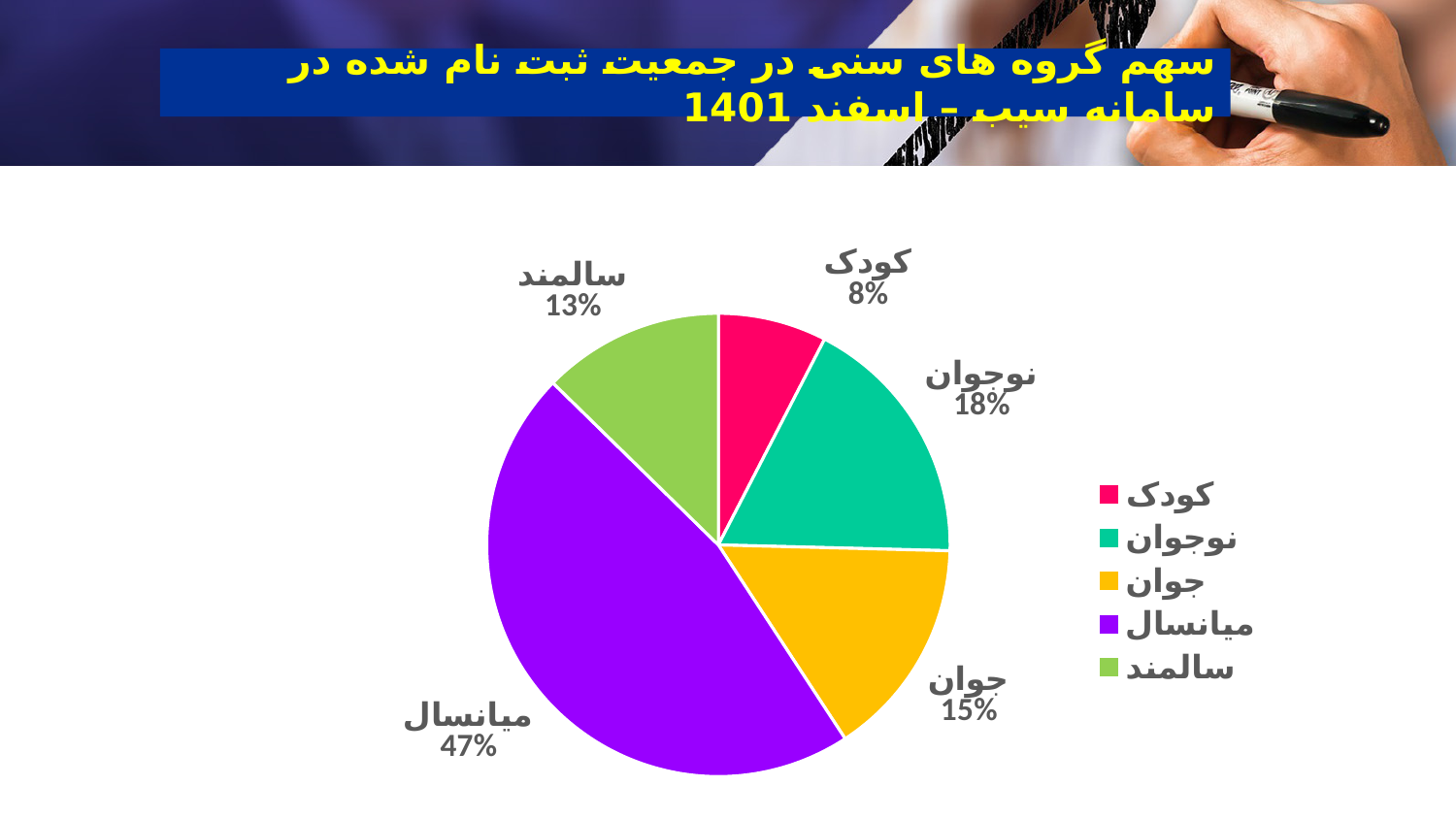

# سهم گروه های سنی در جمعیت ثبت نام شده در سامانه سیب – اسفند 1401

### Chart

| Category | Sales | Column1 |
|---|---|---|
| کودک | 7.583863052240529 | 7.583863052240529 |
| نوجوان | 17.818840023963784 | 17.818840023963784 |
| جوان | 15.379428418571859 | 15.379428418571859 |
| میانسال | 46.55416878313406 | 46.55416878313406 |
| سالمند | 12.663699722089769 | 12.663699722089769 |